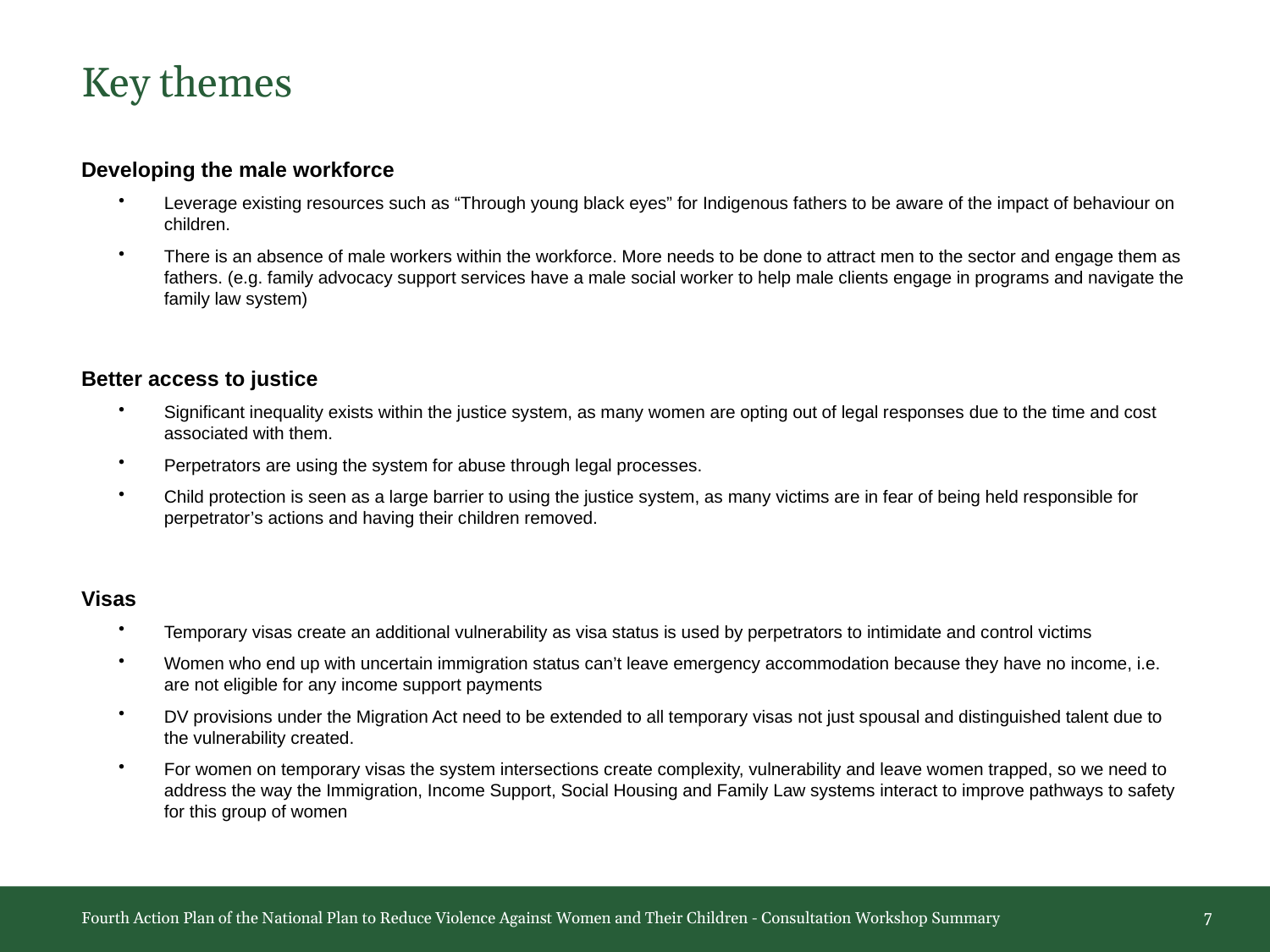

# Key themes
Developing the male workforce
Leverage existing resources such as “Through young black eyes” for Indigenous fathers to be aware of the impact of behaviour on children.
There is an absence of male workers within the workforce. More needs to be done to attract men to the sector and engage them as fathers. (e.g. family advocacy support services have a male social worker to help male clients engage in programs and navigate the family law system)

Better access to justice
Significant inequality exists within the justice system, as many women are opting out of legal responses due to the time and cost associated with them.
Perpetrators are using the system for abuse through legal processes.
Child protection is seen as a large barrier to using the justice system, as many victims are in fear of being held responsible for perpetrator’s actions and having their children removed.

Visas
Temporary visas create an additional vulnerability as visa status is used by perpetrators to intimidate and control victims
Women who end up with uncertain immigration status can’t leave emergency accommodation because they have no income, i.e. are not eligible for any income support payments
DV provisions under the Migration Act need to be extended to all temporary visas not just spousal and distinguished talent due to the vulnerability created.
For women on temporary visas the system intersections create complexity, vulnerability and leave women trapped, so we need to address the way the Immigration, Income Support, Social Housing and Family Law systems interact to improve pathways to safety for this group of women

Fourth Action Plan of the National Plan to Reduce Violence Against Women and Their Children - Consultation Workshop Summary
7